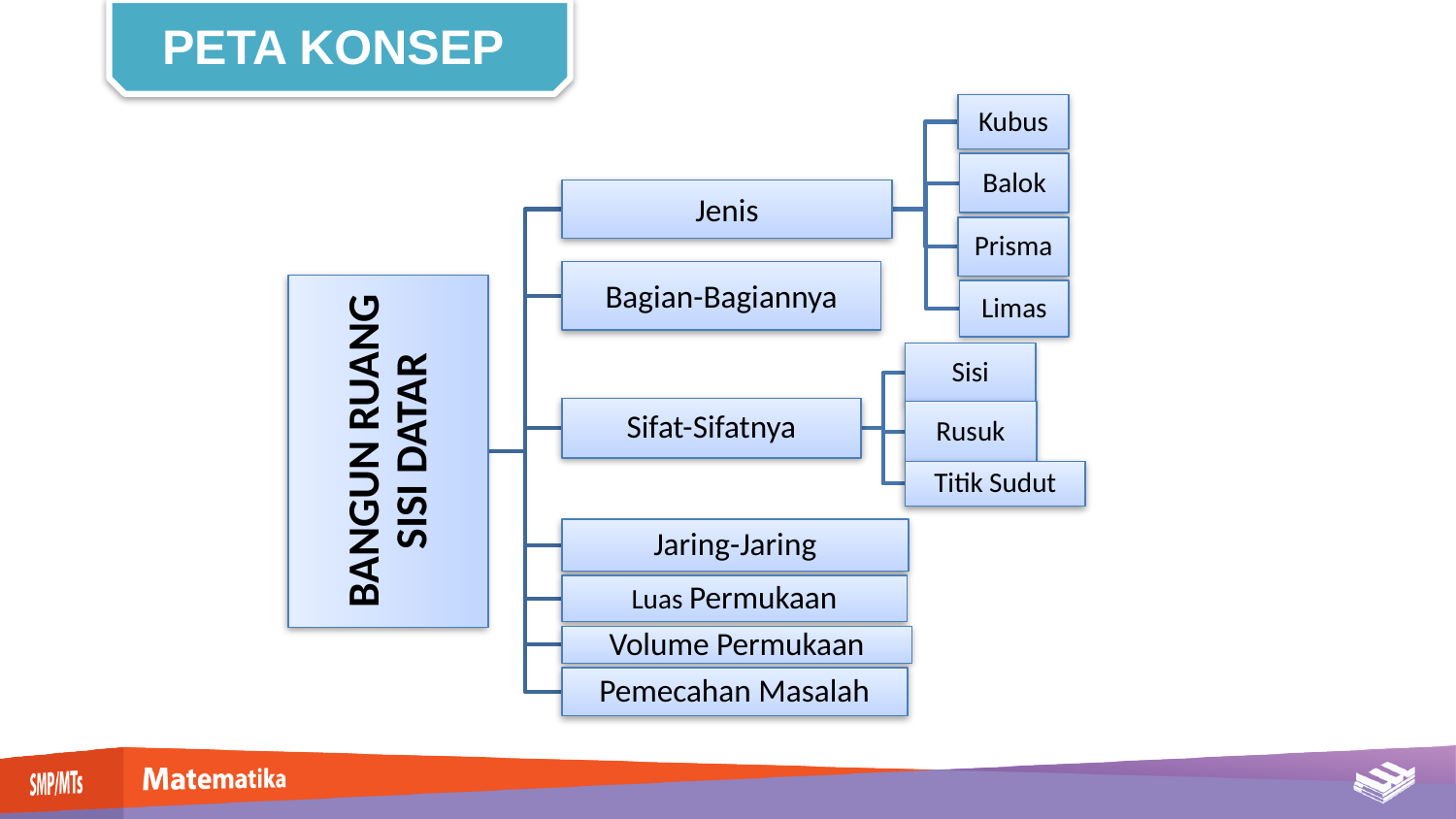

PETA KONSEP

BANGUN RUANG SISI DATAR
Jenis
Kubus
Balok
Prisma
Limas
Bagian-Bagiannya
Sifat-Sifatnya
Sisi
Rusuk
Titik Sudut
Jaring-Jaring
Luas Permukaan
Volume Permukaan
Pemecahan Masalah